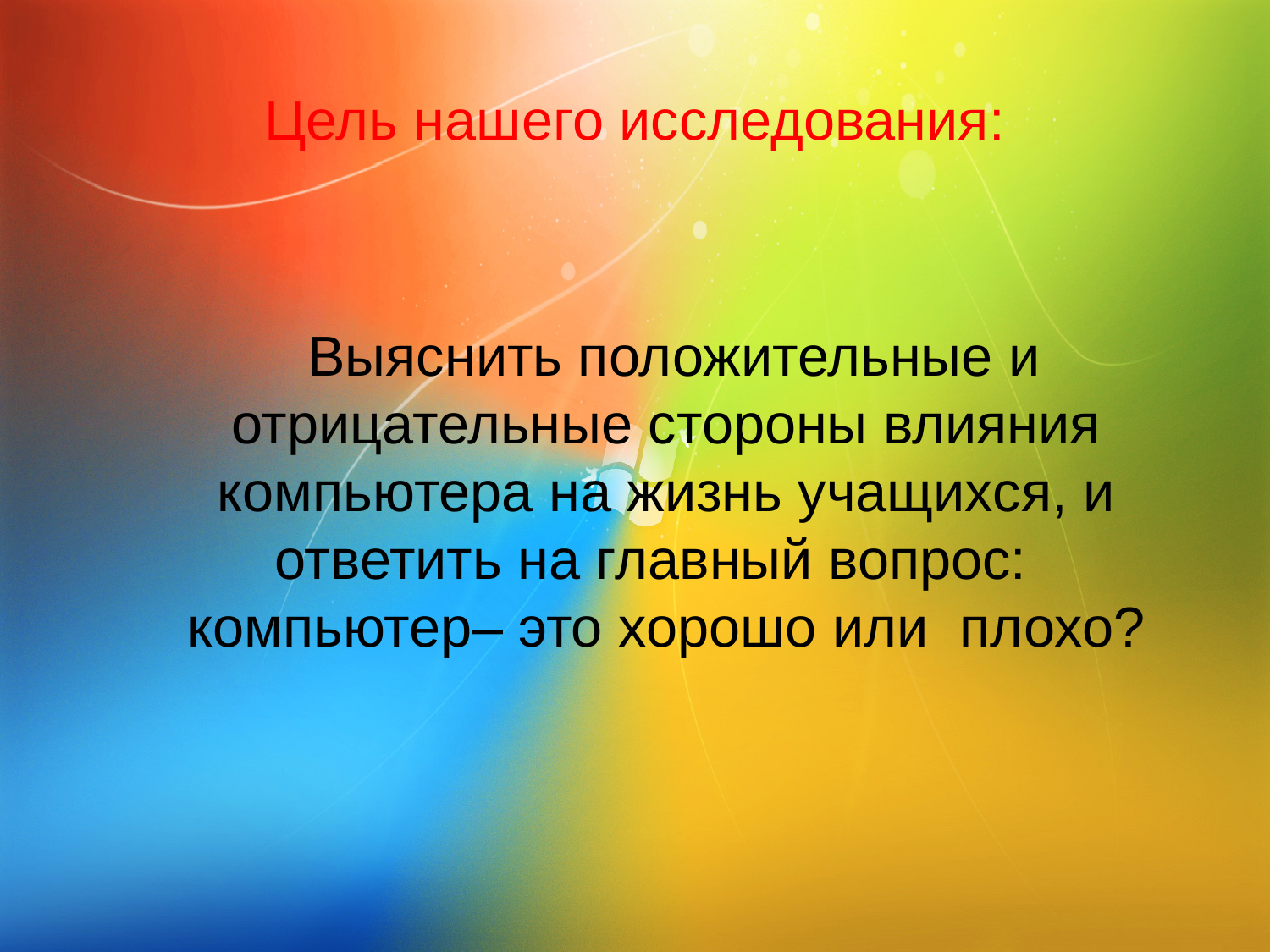

# Цель нашего исследования:

 Выяснить положительные и отрицательные стороны влияния компьютера на жизнь учащихся, и ответить на главный вопрос:
компьютер– это хорошо или  плохо?